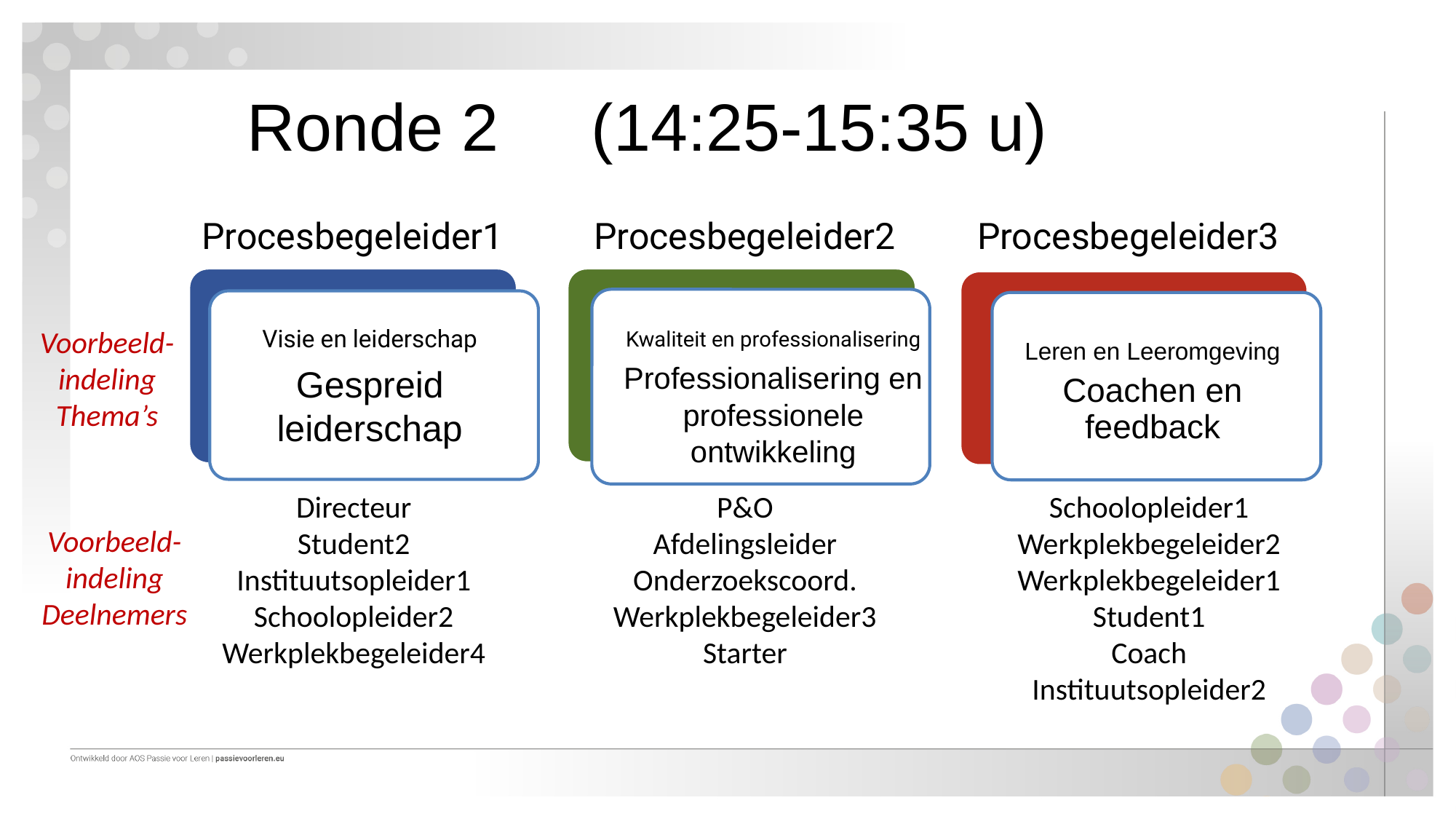

# Ronde 2     (14:25-15:35 u)
Procesbegeleider1          Procesbegeleider2         Procesbegeleider3

Voorbeeld-indeling
Thema’s

Kwaliteit en professionalisering
Professionalisering en professionele ontwikkeling

Visie en leiderschap
Gespreid leiderschap

Leren en Leeromgeving
Coachen en feedback

Schoolopleider1
Werkplekbegeleider2
Werkplekbegeleider1
Student1
Coach
Instituutsopleider2

Directeur
Student2
Instituutsopleider1
Schoolopleider2
Werkplekbegeleider4

P&O
Afdelingsleider
Onderzoekscoord.
Werkplekbegeleider3
Starter

Voorbeeld-indeling
Deelnemers